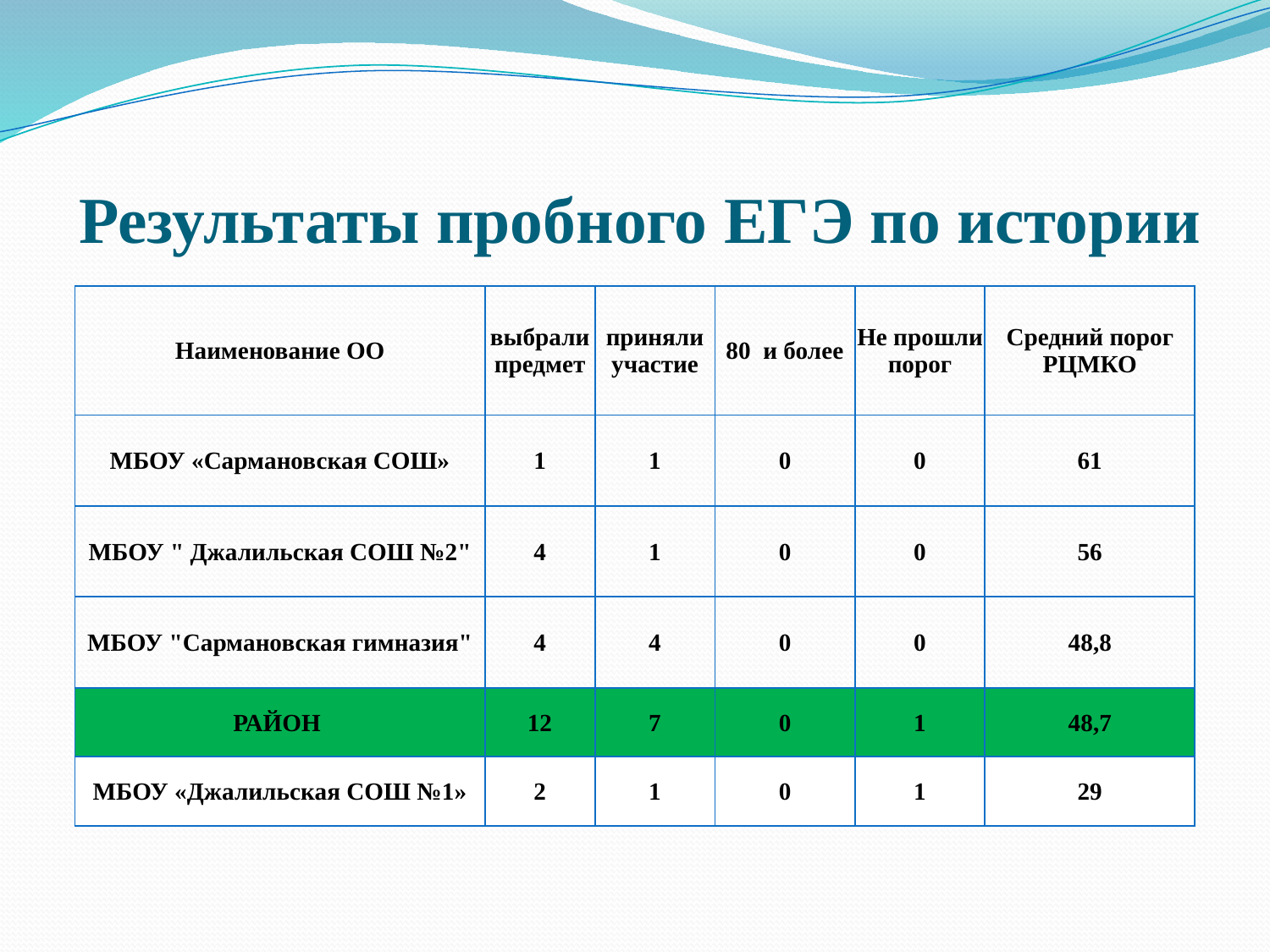

# Результаты пробного ЕГЭ по истории
| Наименование ОО | выбрали предмет | приняли участие | 80 и более | Не прошли порог | Средний порог РЦМКО |
| --- | --- | --- | --- | --- | --- |
| МБОУ «Сармановская СОШ» | 1 | 1 | 0 | 0 | 61 |
| МБОУ " Джалильская СОШ №2" | 4 | 1 | 0 | 0 | 56 |
| МБОУ "Сармановская гимназия" | 4 | 4 | 0 | 0 | 48,8 |
| РАЙОН | 12 | 7 | 0 | 1 | 48,7 |
| МБОУ «Джалильская СОШ №1» | 2 | 1 | 0 | 1 | 29 |